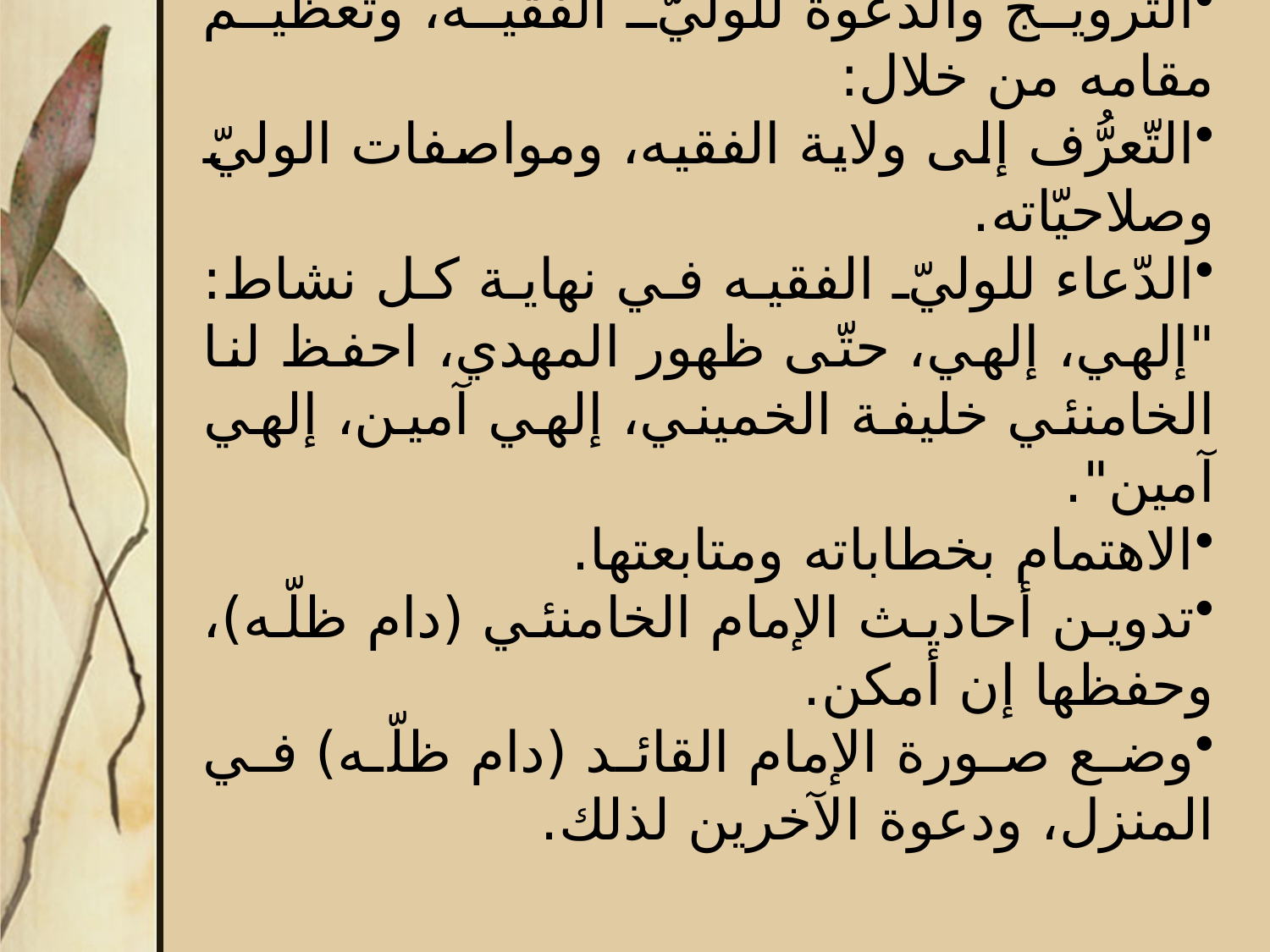

التّرويج والدّعوة للوليّ الفقيه، وتعظيم مقامه من خلال:
التّعرُّف إلى ولاية الفقيه، ومواصفات الوليّ وصلاحيّاته.
الدّعاء للوليّ الفقيه في نهاية كل نشاط: "إلهي، إلهي، حتّى ظهور المهدي، احفظ لنا الخامنئي خليفة الخميني، إلهي آمين، إلهي آمين".
الاهتمام بخطاباته ومتابعتها.
تدوين أحاديث الإمام الخامنئي (دام ظلّه)، وحفظها إن أمكن.
وضع صورة الإمام القائد (دام ظلّه) في المنزل، ودعوة الآخرين لذلك.